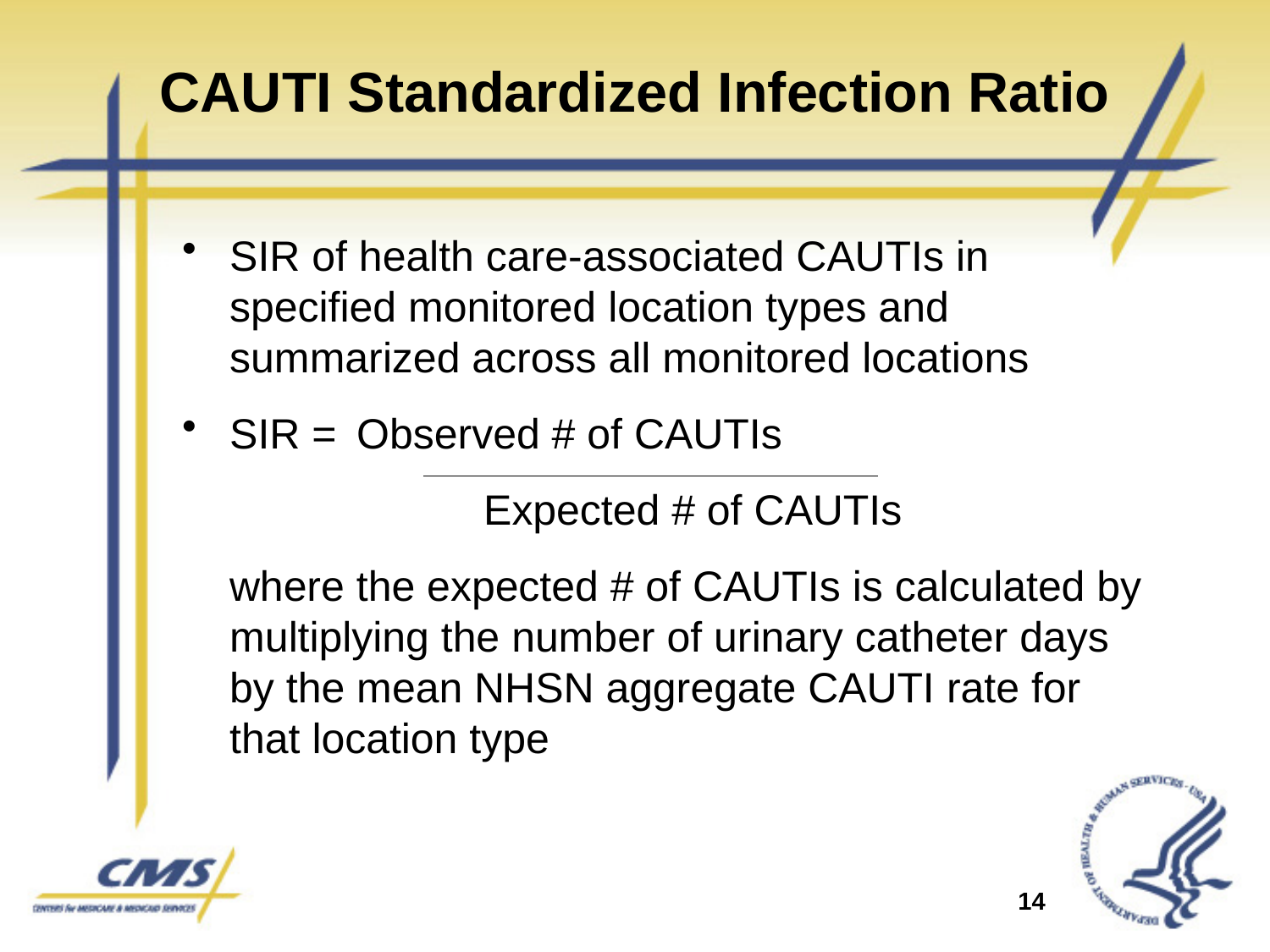

# CAUTI Standardized Infection Ratio
SIR of health care-associated CAUTIs in specified monitored location types and summarized across all monitored locations
SIR = 	Observed # of CAUTIs
               	Expected # of CAUTIs
    where the expected # of CAUTIs is calculated by multiplying the number of urinary catheter days by the mean NHSN aggregate CAUTI rate for that location type